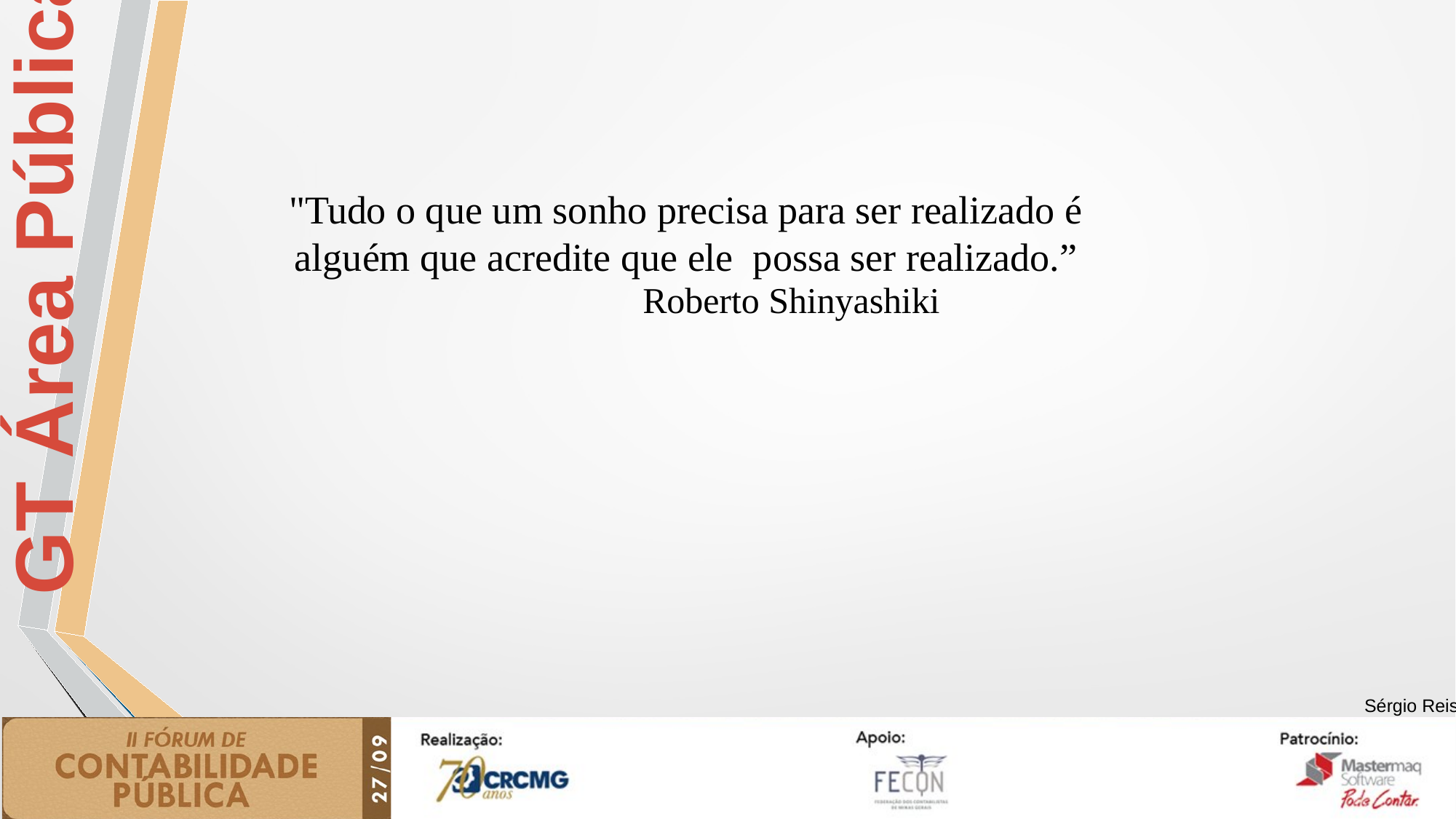

"Tudo o que um sonho precisa para ser realizado é alguém que acredite que ele  possa ser realizado.”
Roberto Shinyashiki